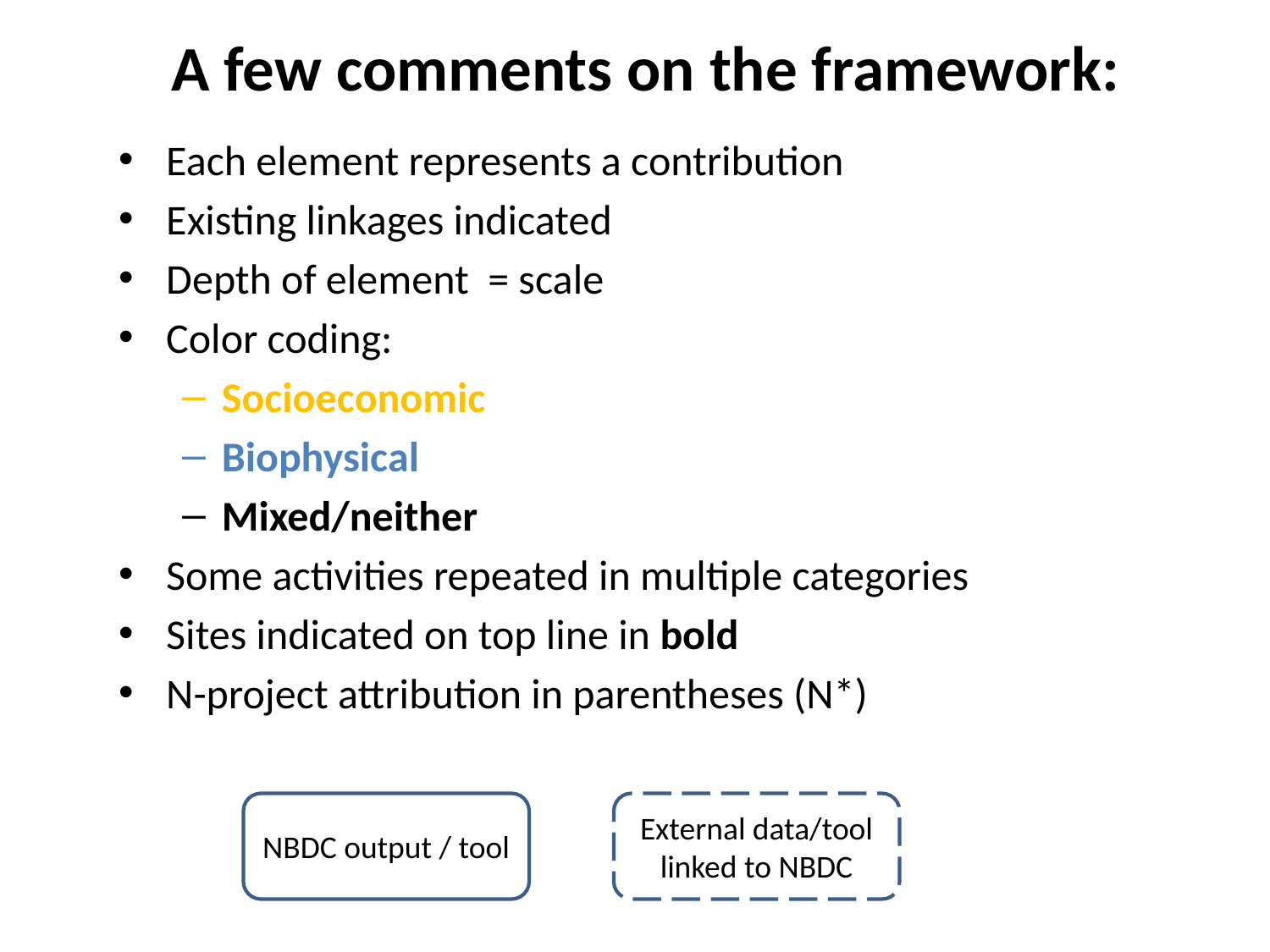

A few comments on the framework:
Each element represents a contribution
Existing linkages indicated
Depth of element  = scale
Color coding:
Socioeconomic
Biophysical
Mixed/neither
Some activities repeated in multiple categories
Sites indicated on top line in bold
N-project attribution in parentheses (N*)
NBDC output / tool
External data/tool linked to NBDC